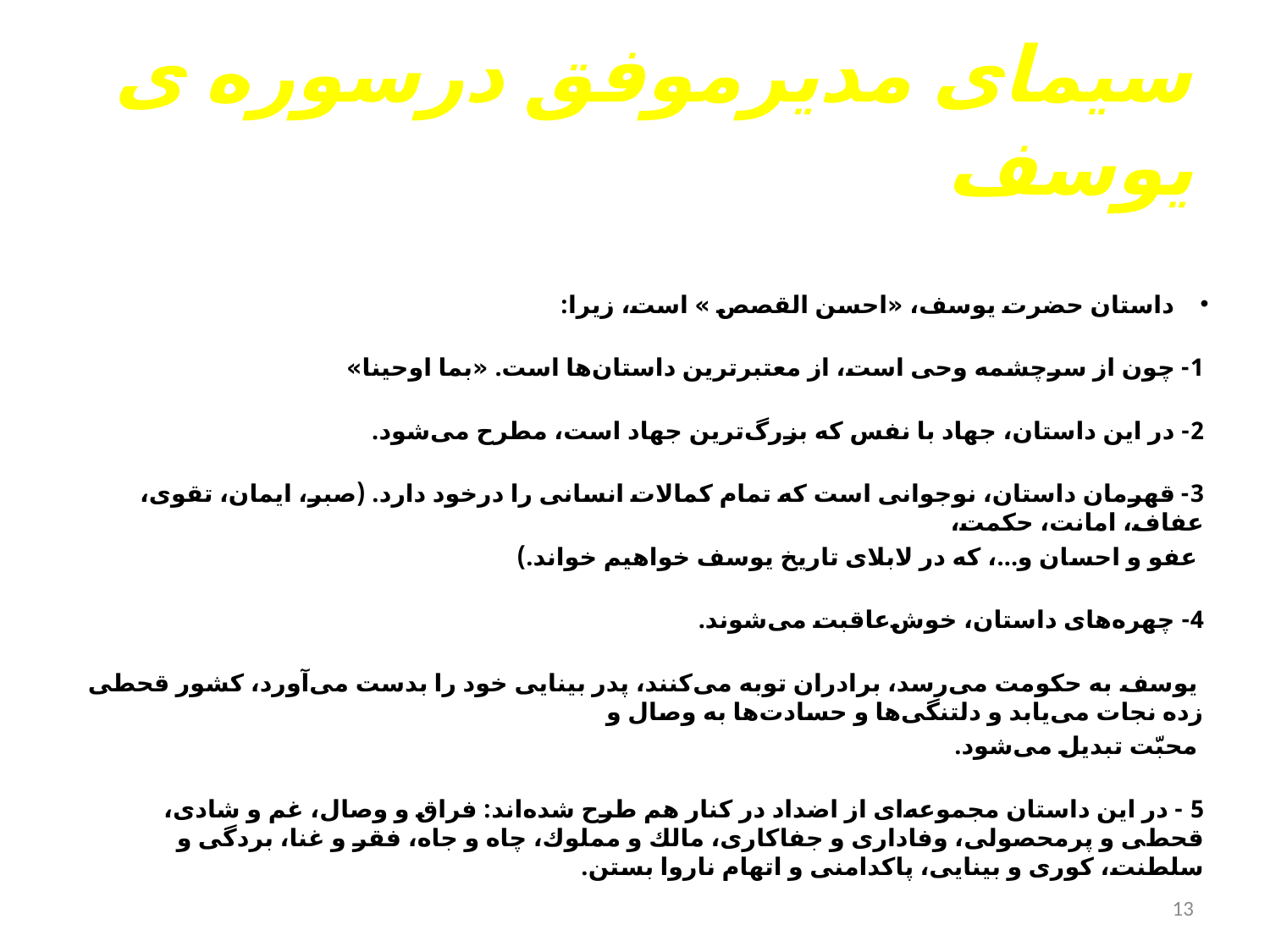

# سیمای مدیرموفق درسوره ی یوسف
داستان حضرت یوسف، «احسن القصص » است، زیرا:
1- چون از سرچشمه وحی است، از معتبرترین داستان‌ها است. «بما اوحینا»
2- در این داستان، جهاد با نفس كه بزرگ‌ترین جهاد است، مطرح می‌شود.
3- قهرمان داستان، نوجوانی است كه تمام كمالات انسانی را درخود دارد. (صبر، ایمان، تقوی، عفاف، امانت، حكمت،
 عفو و احسان و...، كه در لابلای تاریخ یوسف خواهیم خواند.)
4- چهره‌های داستان، خوش‌عاقبت می‌شوند.
 یوسف به حكومت می‌رسد، برادران توبه می‌كنند، پدر بینایی خود را بدست می‌آورد، كشور قحطی زده نجات می‌یابد و دلتنگی‌ها و حسادت‌ها به وصال و
 محبّت تبدیل می‌شود.
5 - در این داستان مجموعه‌ای از اضداد در كنار هم طرح شده‌اند: فراق و وصال، غم و شادی، قحطی و پرمحصولی، وفاداری و جفاكاری، مالك و مملوك، چاه و جاه، فقر و غنا، بردگی و سلطنت، كوری و بینایی، پاكدامنی و اتهام ناروا بستن.
13